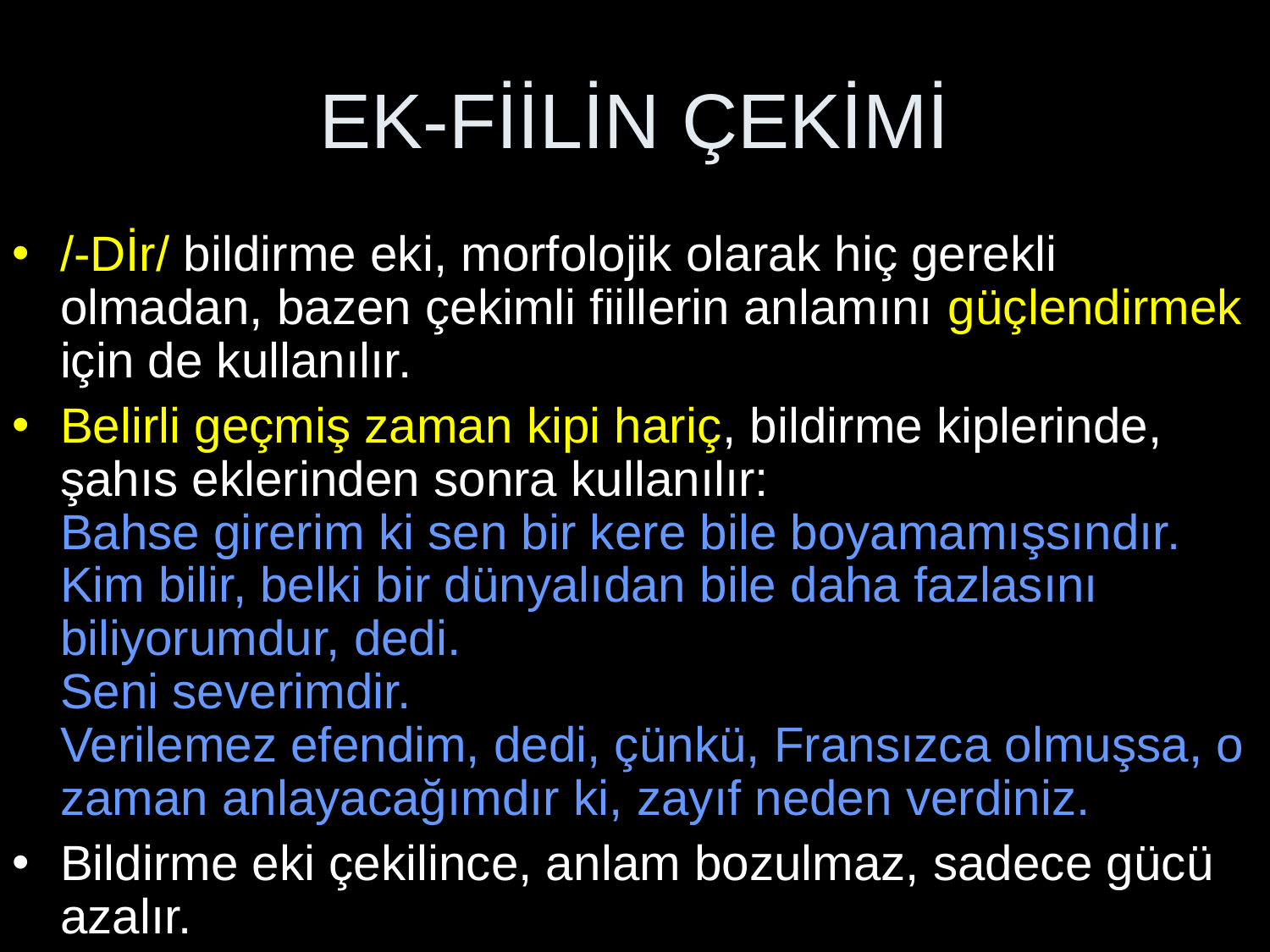

# EK-FİİLİN ÇEKİMİ
/-Dİr/ bildirme eki, morfolojik olarak hiç gerekli olmadan, bazen çekimli fiillerin anlamını güçlendirmek için de kullanılır.
Belirli geçmiş zaman kipi hariç, bildirme kiplerinde, şahıs eklerinden sonra kullanılır:
Bahse girerim ki sen bir kere bile boyamamışsındır.
Kim bilir, belki bir dünyalıdan bile daha fazlasını biliyorumdur, dedi.
Seni severimdir.
Verilemez efendim, dedi, çünkü, Fransızca olmuşsa, o zaman anlayacağımdır ki, zayıf neden verdiniz.
Bildirme eki çekilince, anlam bozulmaz, sadece gücü azalır.